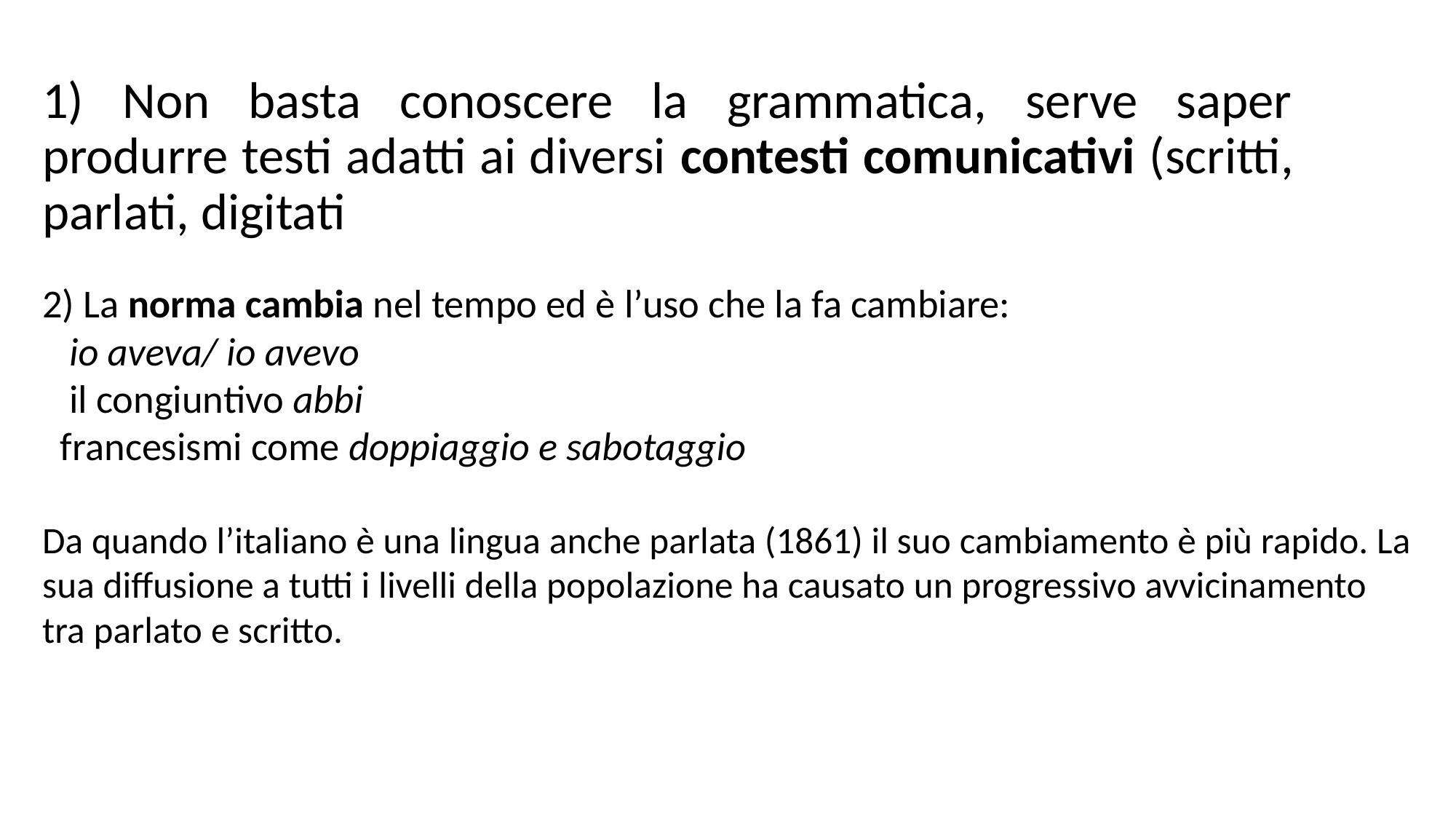

# 1) Non basta conoscere la grammatica, serve saper produrre testi adatti ai diversi contesti comunicativi (scritti, parlati, digitati
2) La norma cambia nel tempo ed è l’uso che la fa cambiare:
   io aveva/ io avevo
   il congiuntivo abbi
  francesismi come doppiaggio e sabotaggio

Da quando l’italiano è una lingua anche parlata (1861) il suo cambiamento è più rapido. La sua diffusione a tutti i livelli della popolazione ha causato un progressivo avvicinamento tra parlato e scritto.